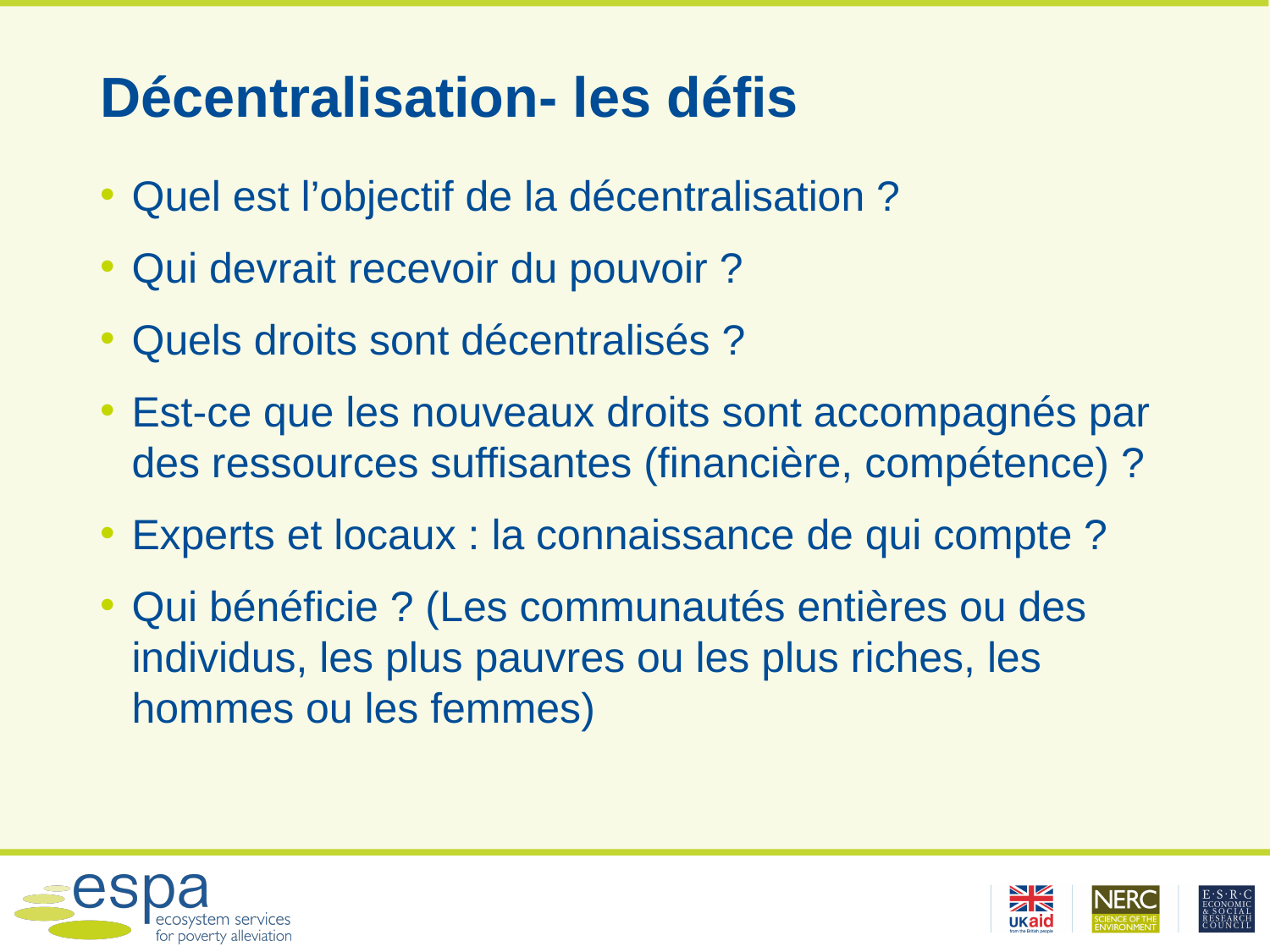

# Décentralisation- les défis
Quel est l’objectif de la décentralisation ?
Qui devrait recevoir du pouvoir ?
Quels droits sont décentralisés ?
Est-ce que les nouveaux droits sont accompagnés par des ressources suffisantes (financière, compétence) ?
Experts et locaux : la connaissance de qui compte ?
Qui bénéficie ? (Les communautés entières ou des individus, les plus pauvres ou les plus riches, les hommes ou les femmes)